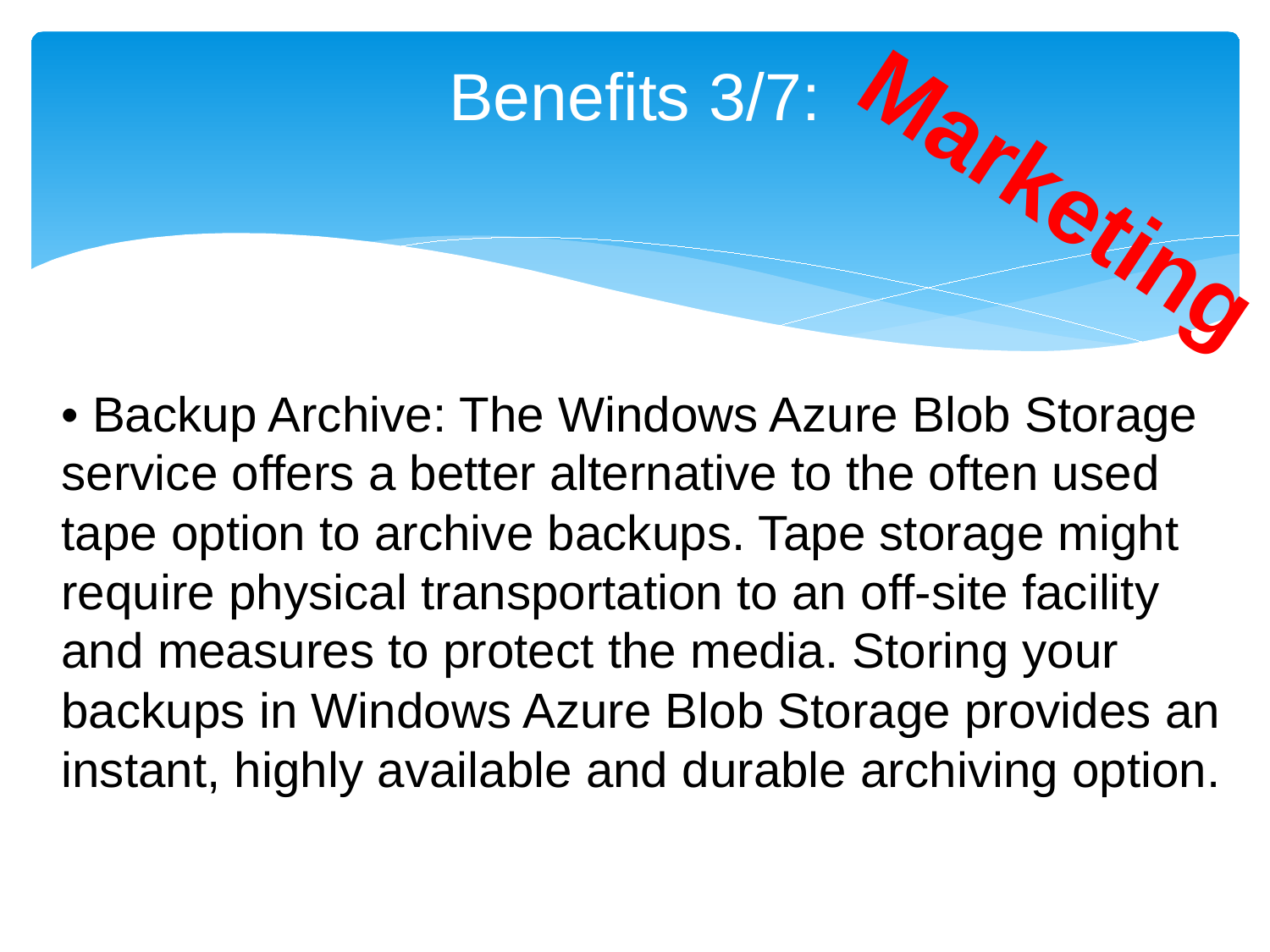

# Benefits 3/7:
Marketing
• Backup Archive: The Windows Azure Blob Storage service offers a better alternative to the often used tape option to archive backups. Tape storage might require physical transportation to an off-site facility and measures to protect the media. Storing your backups in Windows Azure Blob Storage provides an instant, highly available and durable archiving option.